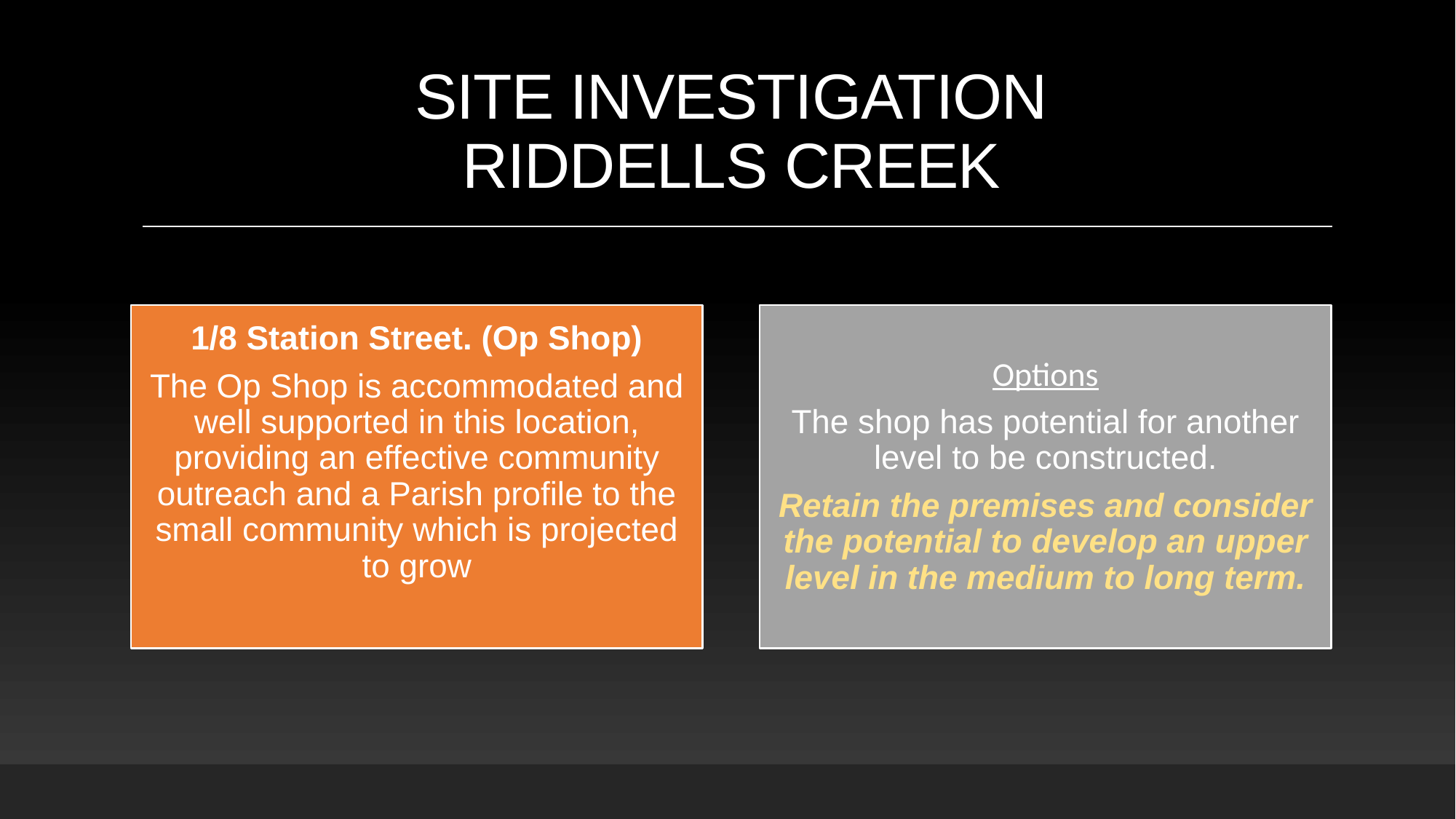

# SITE INVESTIGATION RIDDELLS CREEK
1/8 Station Street. (Op Shop)
The Op Shop is accommodated and well supported in this location, providing an effective community outreach and a Parish profile to the small community which is projected to grow

Options
The shop has potential for another level to be constructed.
Retain the premises and consider the potential to develop an upper level in the medium to long term.